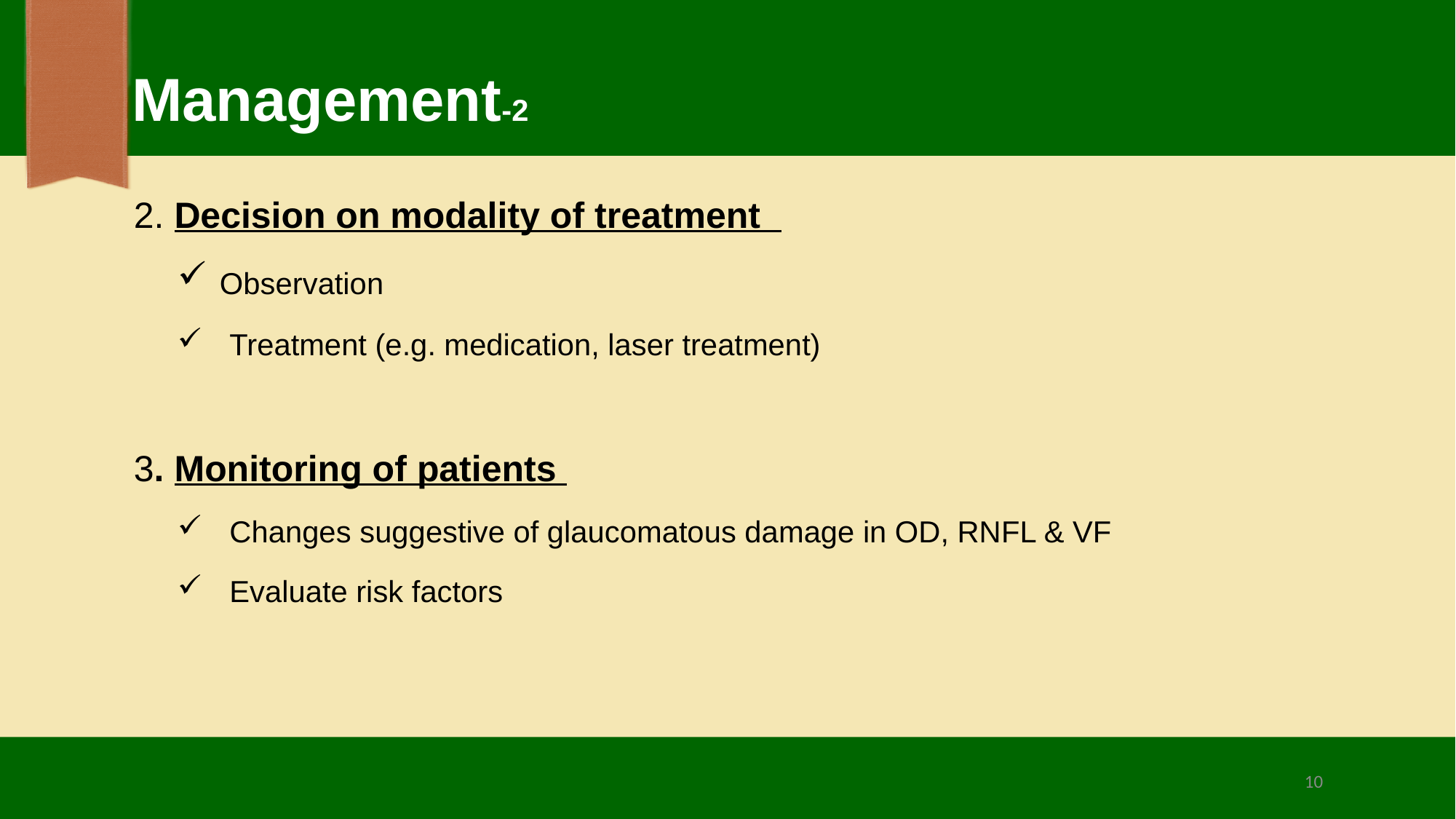

# Management-2
2. Decision on modality of treatment
 Observation
Treatment (e.g. medication, laser treatment)

3. Monitoring of patients
Changes suggestive of glaucomatous damage in OD, RNFL & VF
Evaluate risk factors

10